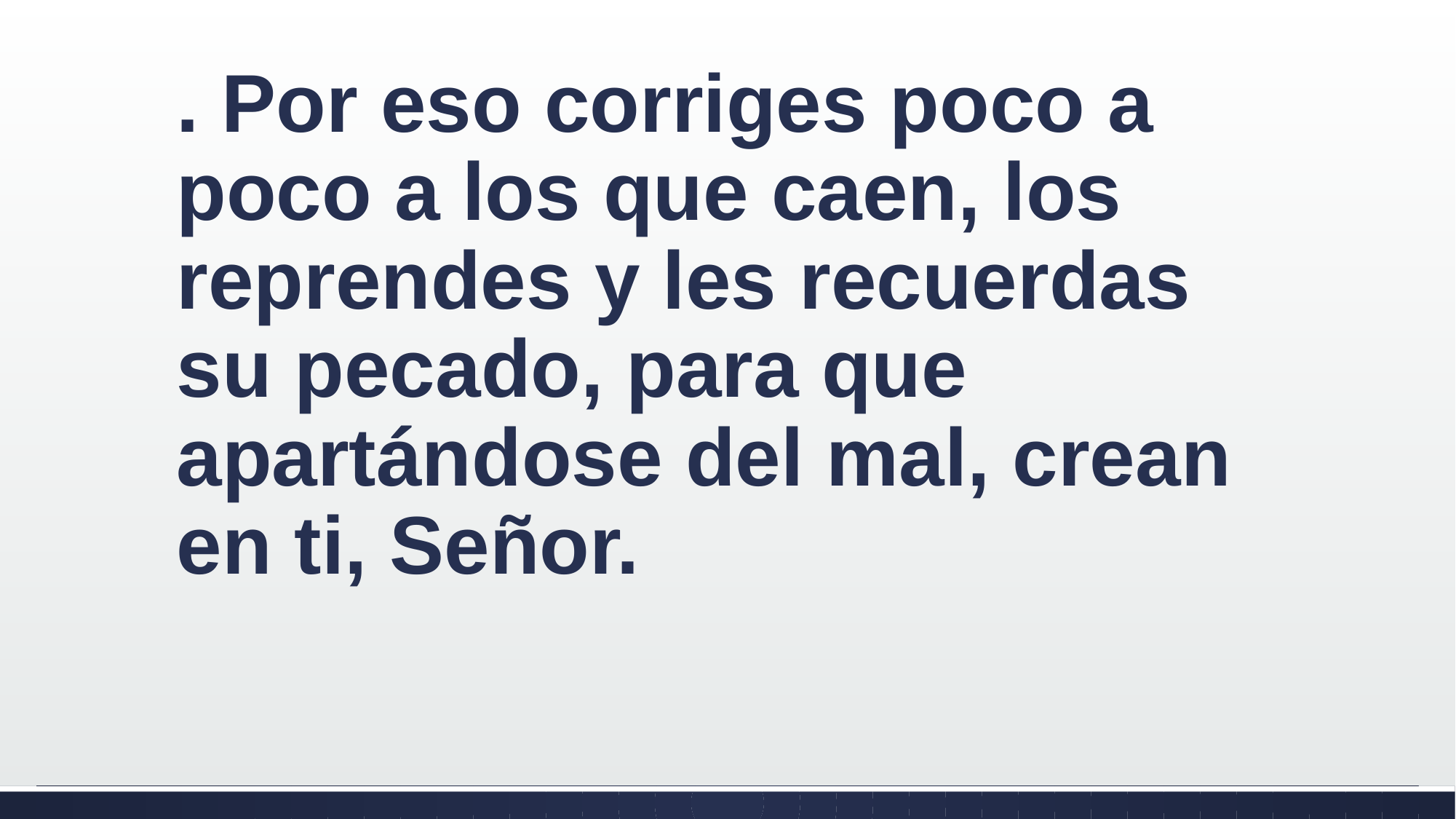

#
. Por eso corriges poco a poco a los que caen, los reprendes y les recuerdas su pecado, para que apartándose del mal, crean en ti, Señor.